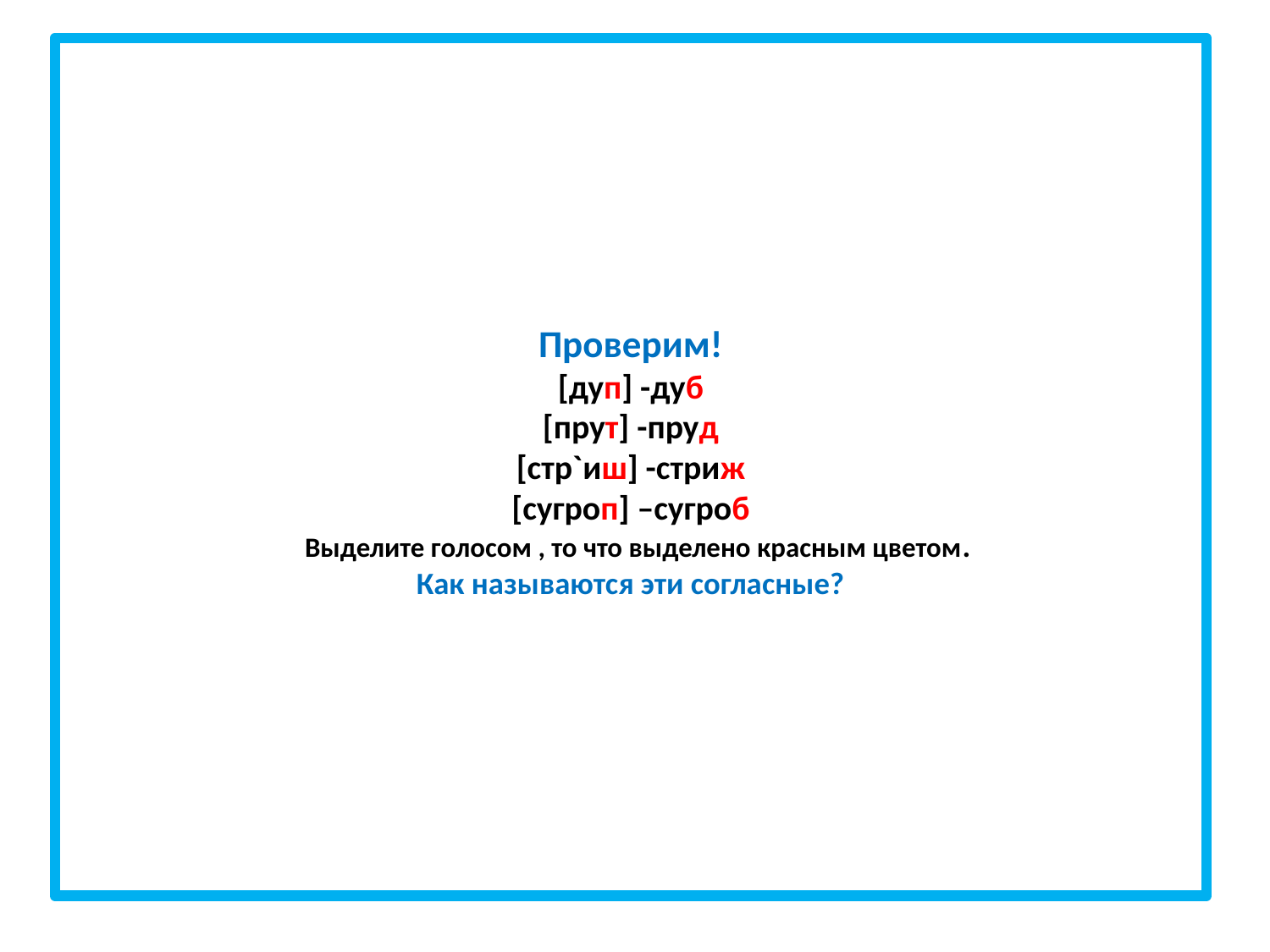

# Проверим! [дуп] -дуб [прут] -пруд [стр`иш] -стриж [сугроп] –сугроб Выделите голосом , то что выделено красным цветом. Как называются эти согласные?